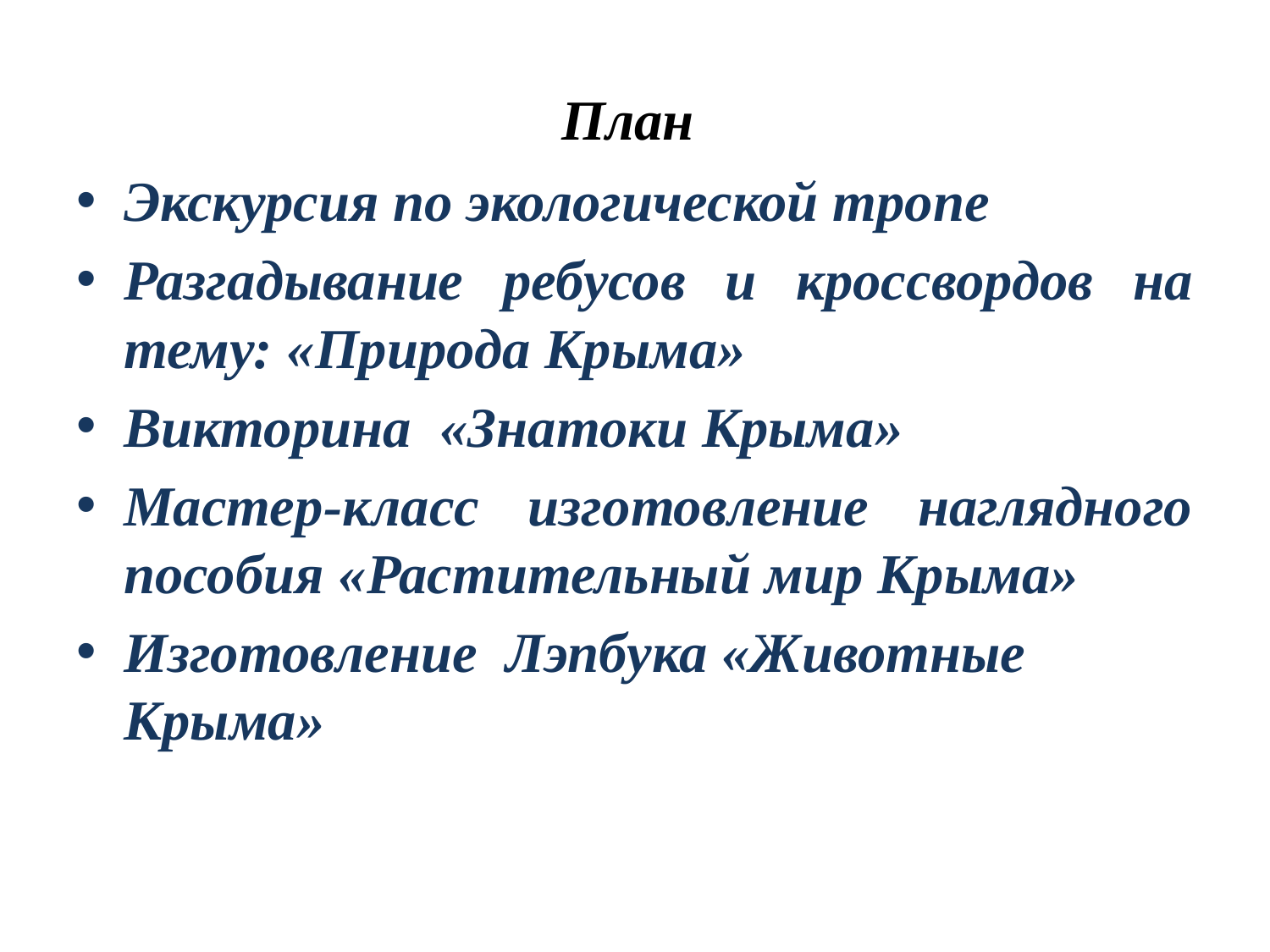

# План
Экскурсия по экологической тропе
Разгадывание ребусов и кроссвордов на тему: «Природа Крыма»
Викторина  «Знатоки Крыма»
Мастер-класс изготовление наглядного пособия «Растительный мир Крыма»
Изготовление  Лэпбука «Животные  Крыма»